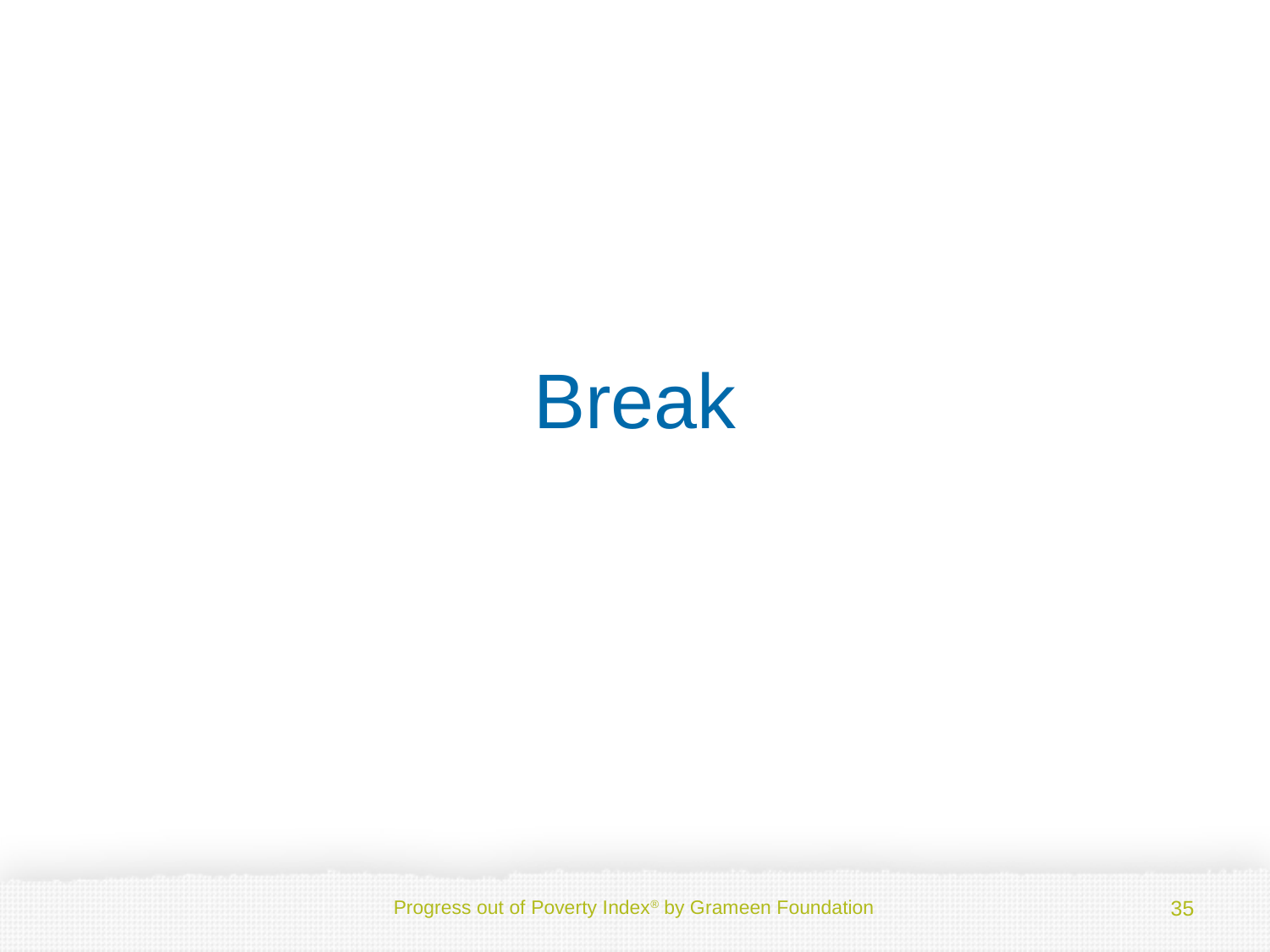

Break
35
Progress out of Poverty Index® by Grameen Foundation